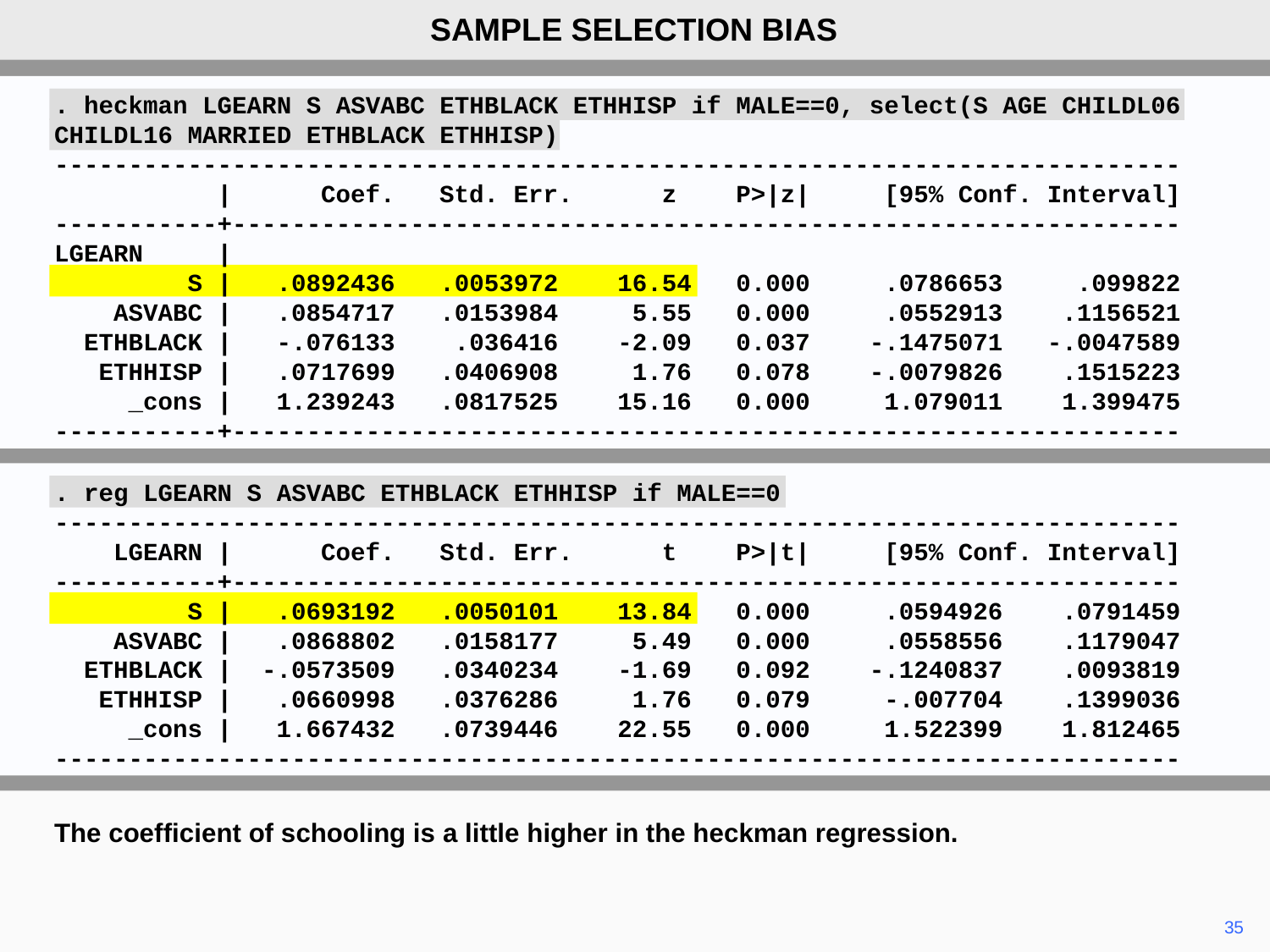

SAMPLE SELECTION BIAS

. heckman LGEARN S ASVABC ETHBLACK ETHHISP if MALE==0, select(S AGE CHILDL06 CHILDL16 MARRIED ETHBLACK ETHHISP)
----------------------------------------------------------------------------
           |      Coef.   Std. Err.      z    P>|z|     [95% Conf. Interval]
-----------+----------------------------------------------------------------
LGEARN     |
         S |   .0892436   .0053972    16.54   0.000     .0786653     .099822
    ASVABC |   .0854717   .0153984     5.55   0.000     .0552913    .1156521
  ETHBLACK |   -.076133    .036416    -2.09   0.037    -.1475071   -.0047589
   ETHHISP |   .0717699   .0406908     1.76   0.078    -.0079826    .1515223
     _cons |   1.239243   .0817525    15.16   0.000     1.079011    1.399475
-----------+----------------------------------------------------------------

. reg LGEARN S ASVABC ETHBLACK ETHHISP if MALE==0
----------------------------------------------------------------------------
    LGEARN |      Coef.   Std. Err.      t    P>|t|     [95% Conf. Interval]
-----------+----------------------------------------------------------------
         S |   .0693192   .0050101    13.84   0.000     .0594926    .0791459
    ASVABC |   .0868802   .0158177     5.49   0.000     .0558556    .1179047
  ETHBLACK |  -.0573509   .0340234    -1.69   0.092    -.1240837    .0093819
   ETHHISP |   .0660998   .0376286     1.76   0.079     -.007704    .1399036
     _cons |   1.667432   .0739446    22.55   0.000     1.522399    1.812465
----------------------------------------------------------------------------

The coefficient of schooling is a little higher in the heckman regression.
	35